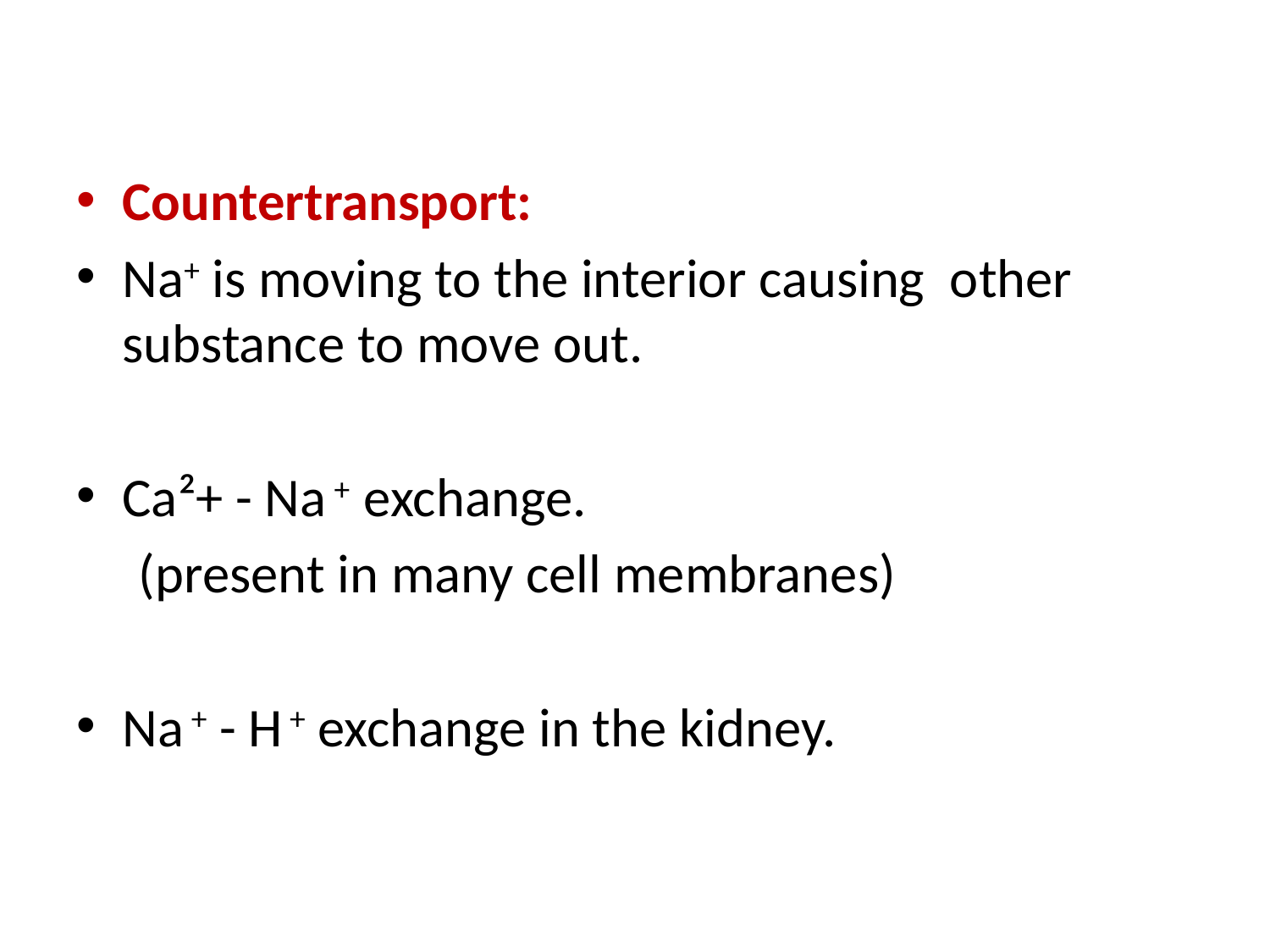

Countertransport:
Na+ is moving to the interior causing  other substance to move out.

Ca²+ - Na +  exchange.
     (present in many cell membranes)

Na + - H + exchange in the kidney.